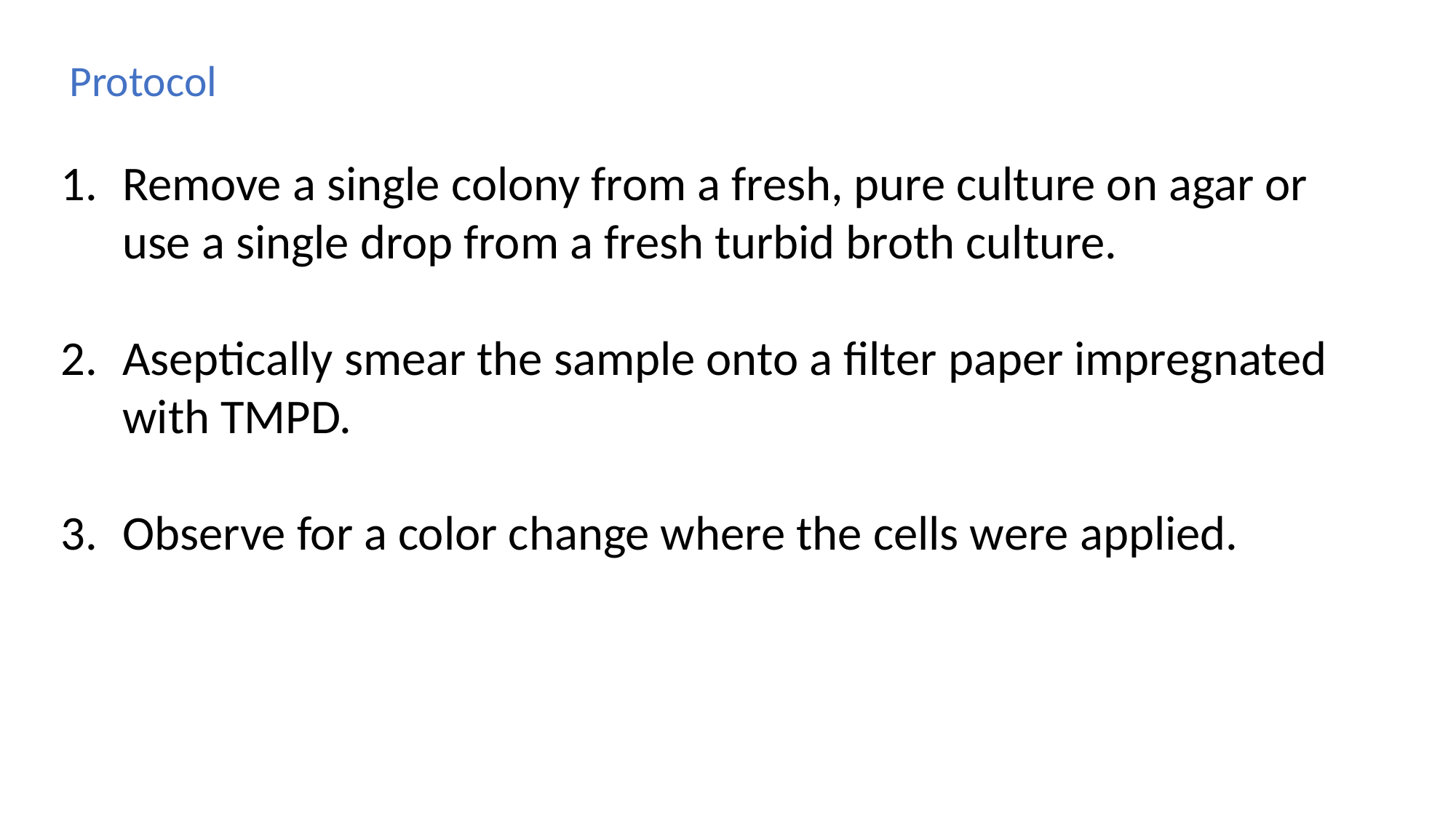

# Protocol
Remove a single colony from a fresh, pure culture on agar or use a single drop from a fresh turbid broth culture.

Aseptically smear the sample onto a filter paper impregnated with TMPD.

Observe for a color change where the cells were applied.